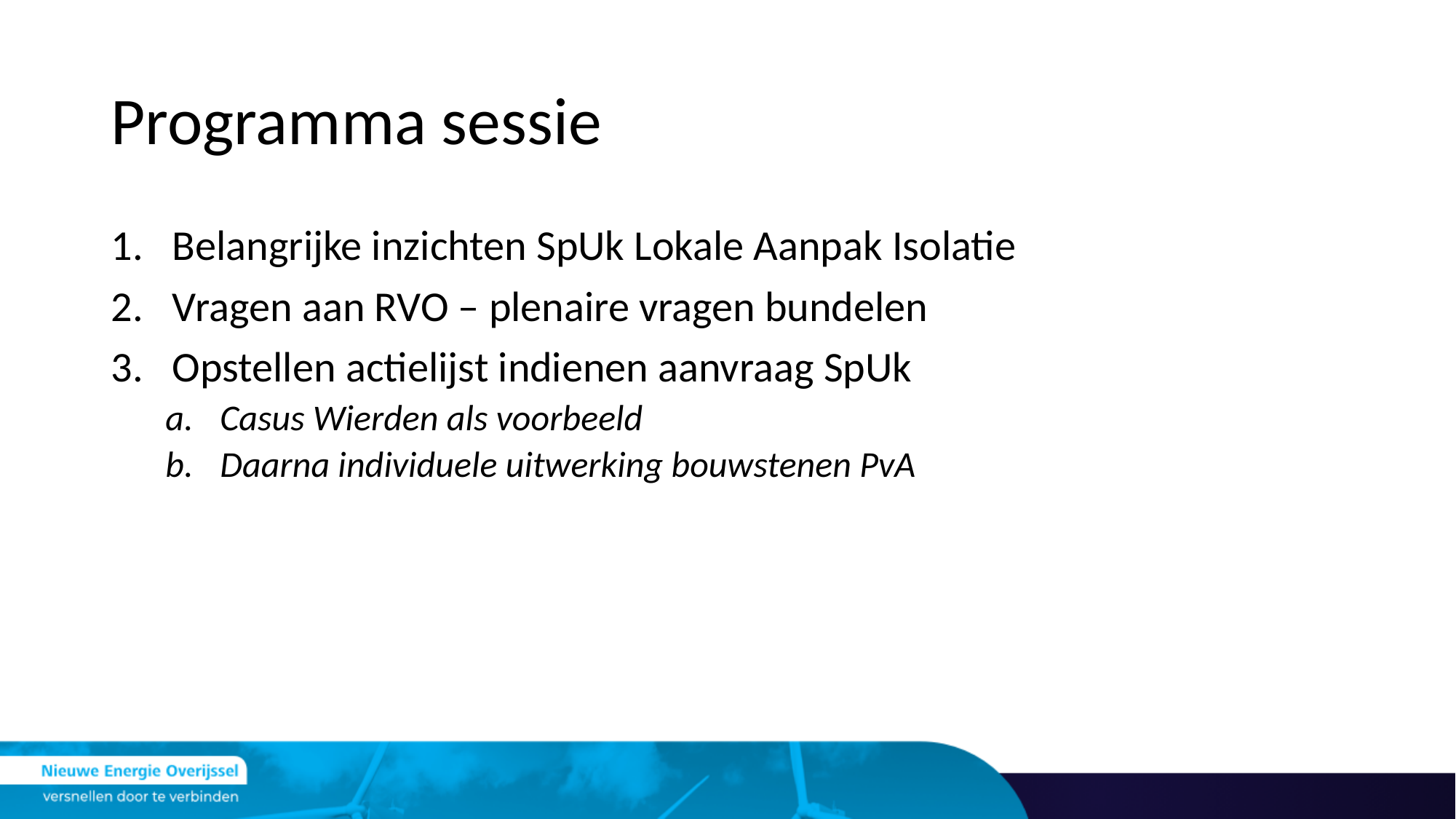

# Programma sessie
Belangrijke inzichten SpUk Lokale Aanpak Isolatie
Vragen aan RVO – plenaire vragen bundelen
Opstellen actielijst indienen aanvraag SpUk
Casus Wierden als voorbeeld
Daarna individuele uitwerking bouwstenen PvA